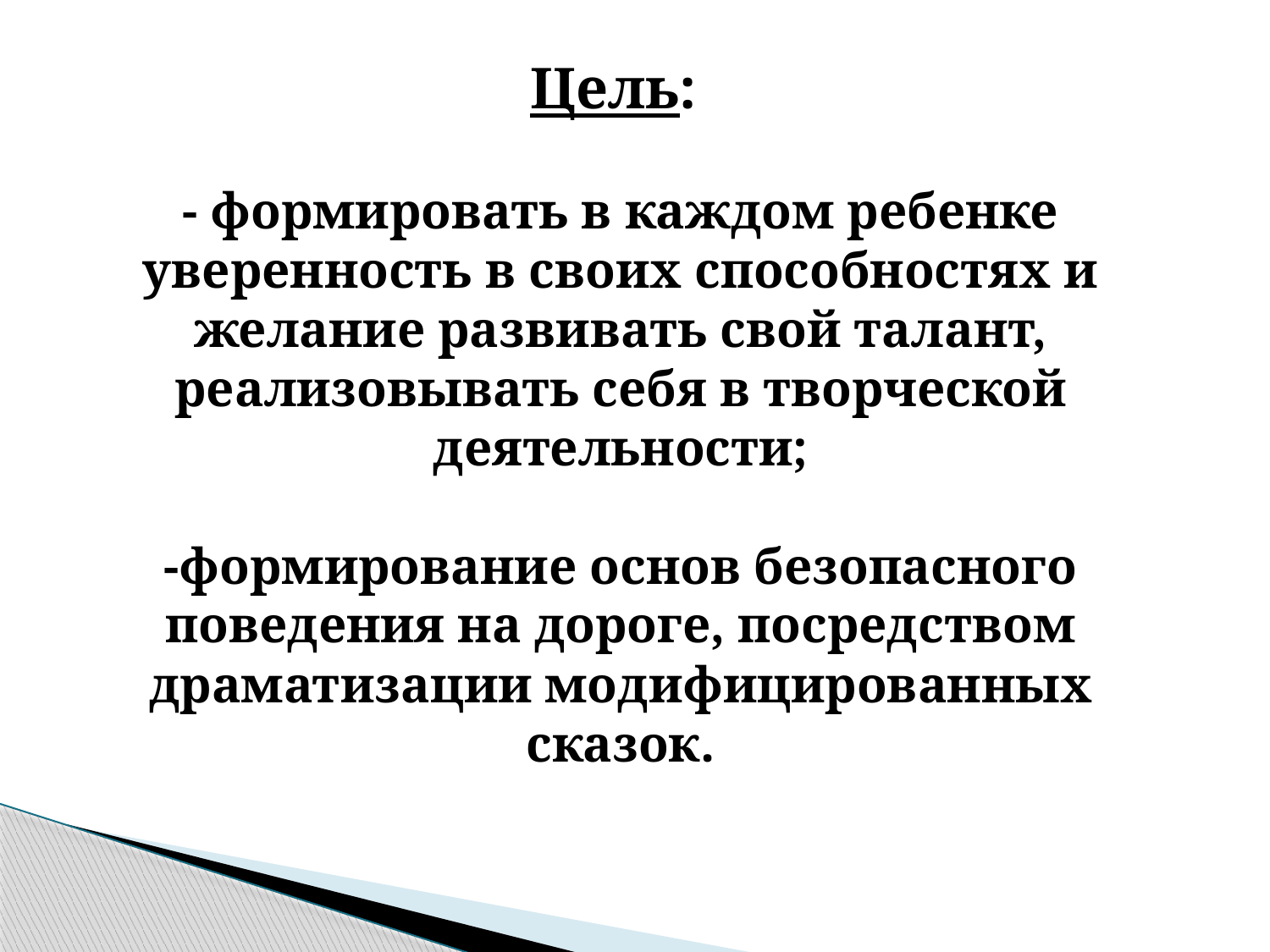

# Цель: - формировать в каждом ребенке уверенность в своих способностях и желание развивать свой талант, реализовывать себя в творческой деятельности; -формирование основ безопасного поведения на дороге, посредством драматизации модифицированных сказок.